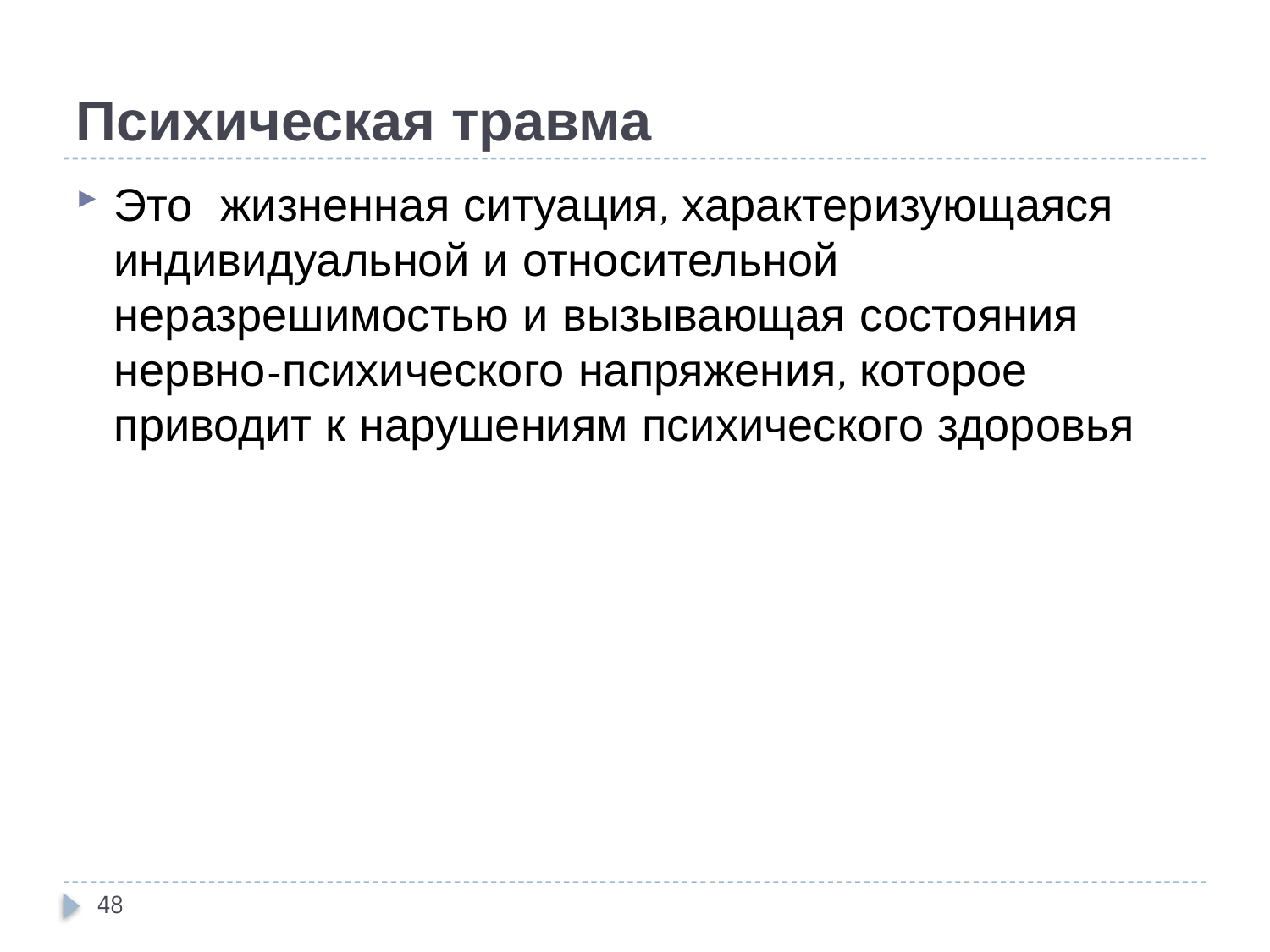

# Психическая травма
Это  жизненная ситуация, характеризующаяся индивидуальной и относительной неразрешимостью и вызывающая состояния нервно-психического напряжения, которое приводит к нарушениям психического здоровья

48